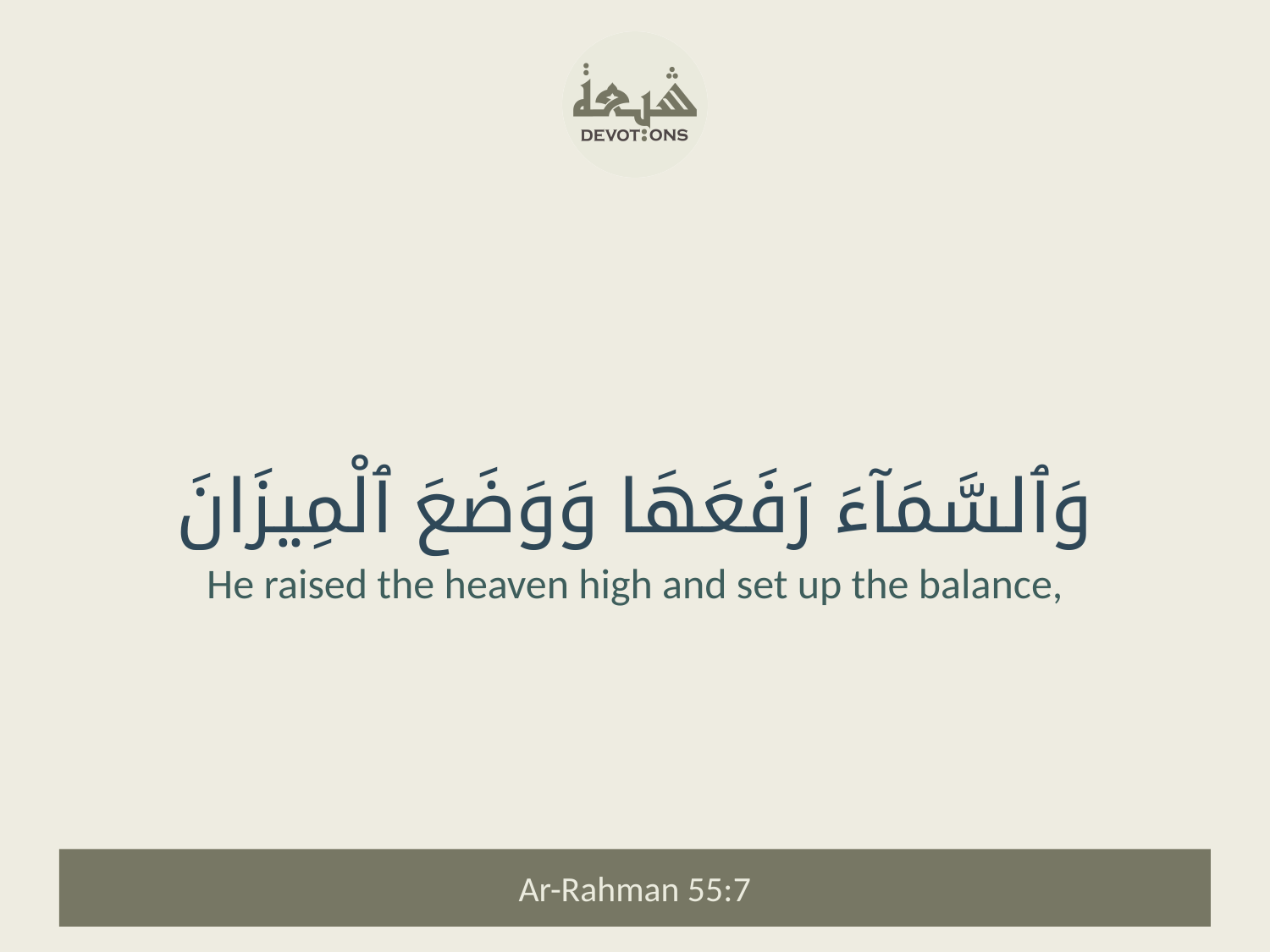

وَٱلسَّمَآءَ رَفَعَهَا وَوَضَعَ ٱلْمِيزَانَ
He raised the heaven high and set up the balance,
Ar-Rahman 55:7